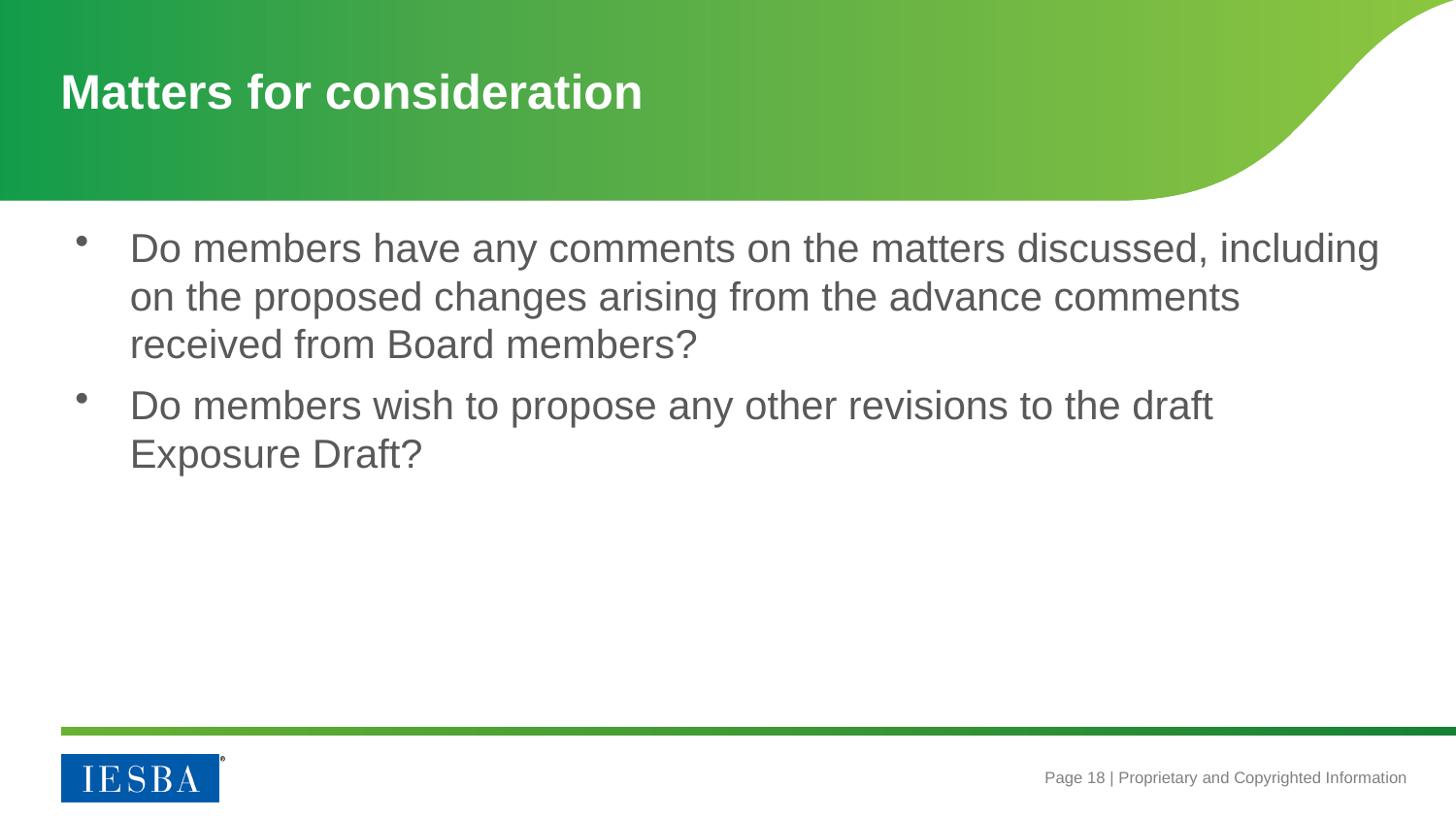

# Matters for consideration
Do members have any comments on the matters discussed, including on the proposed changes arising from the advance comments received from Board members?
Do members wish to propose any other revisions to the draft Exposure Draft?